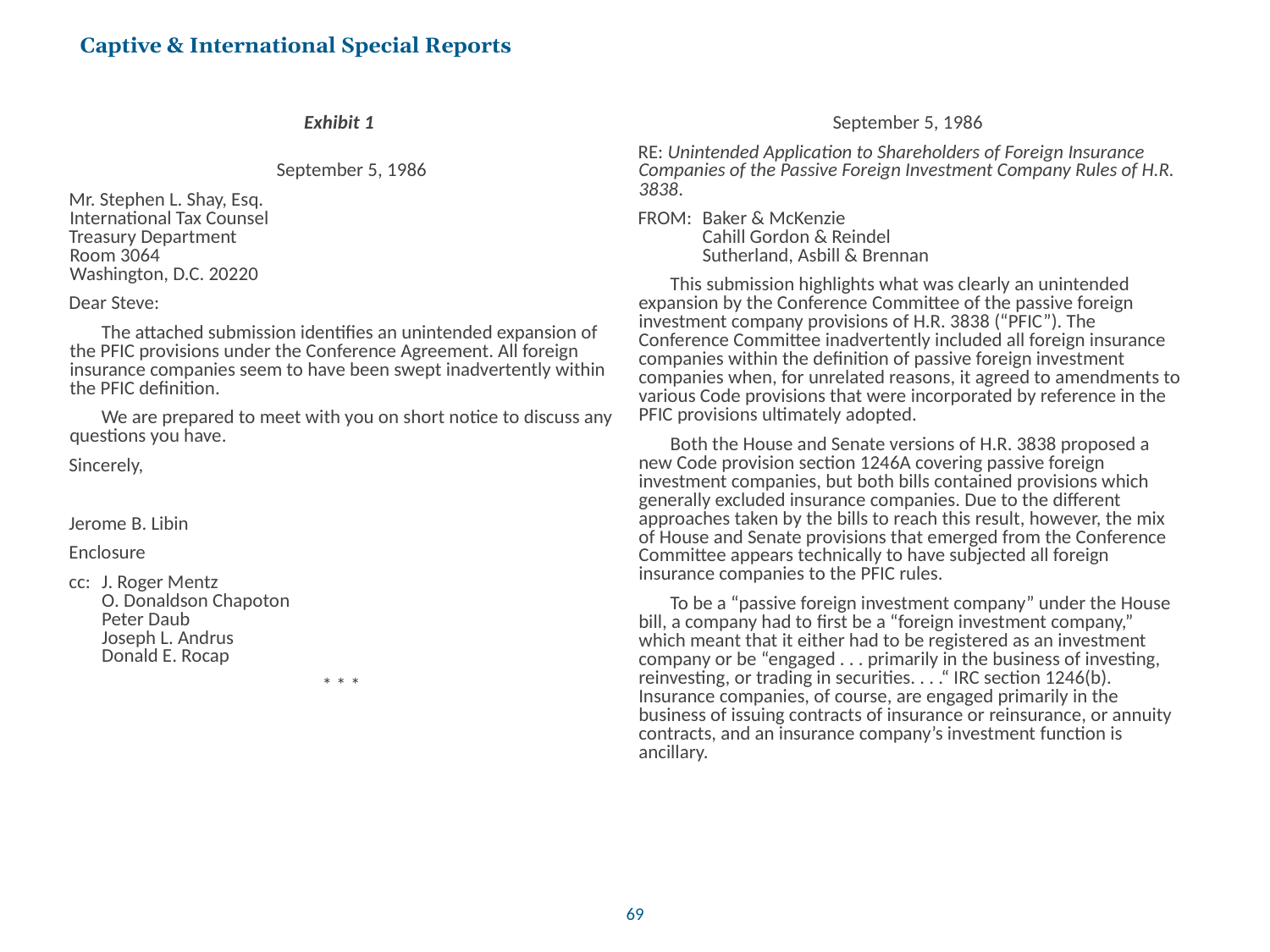

# Captive & International Special Reports
Exhibit 1
September 5, 1986
Mr. Stephen L. Shay, Esq.
International Tax Counsel
Treasury Department
Room 3064
Washington, D.C. 20220
Dear Steve:
The attached submission identifies an unintended expansion of the PFIC provisions under the Conference Agreement. All foreign insurance companies seem to have been swept inadvertently within the PFIC definition.
We are prepared to meet with you on short notice to discuss any questions you have.
Sincerely,

Jerome B. Libin
Enclosure
cc:	J. Roger Mentz
O. Donaldson Chapoton
Peter Daub
Joseph L. Andrus
Donald E. Rocap
* * *

September 5, 1986
RE: Unintended Application to Shareholders of Foreign Insurance Companies of the Passive Foreign Investment Company Rules of H.R. 3838.
FROM:	Baker & McKenzie
Cahill Gordon & Reindel
Sutherland, Asbill & Brennan
This submission highlights what was clearly an unintended expansion by the Conference Committee of the passive foreign investment company provisions of H.R. 3838 (“PFIC”). The Conference Committee inadvertently included all foreign insurance companies within the definition of passive foreign investment companies when, for unrelated reasons, it agreed to amendments to various Code provisions that were incorporated by reference in the PFIC provisions ultimately adopted.
Both the House and Senate versions of H.R. 3838 proposed a new Code provision section 1246A covering passive foreign investment companies, but both bills contained provisions which generally excluded insurance companies. Due to the different approaches taken by the bills to reach this result, however, the mix of House and Senate provisions that emerged from the Conference Committee appears technically to have subjected all foreign insurance companies to the PFIC rules.
To be a “passive foreign investment company” under the House bill, a company had to first be a “foreign investment company,” which meant that it either had to be registered as an investment company or be “engaged . . . primarily in the business of investing, reinvesting, or trading in securities. . . .“ IRC section 1246(b). Insurance companies, of course, are engaged primarily in the business of issuing contracts of insurance or reinsurance, or annuity contracts, and an insurance company’s investment function is ancillary.

69